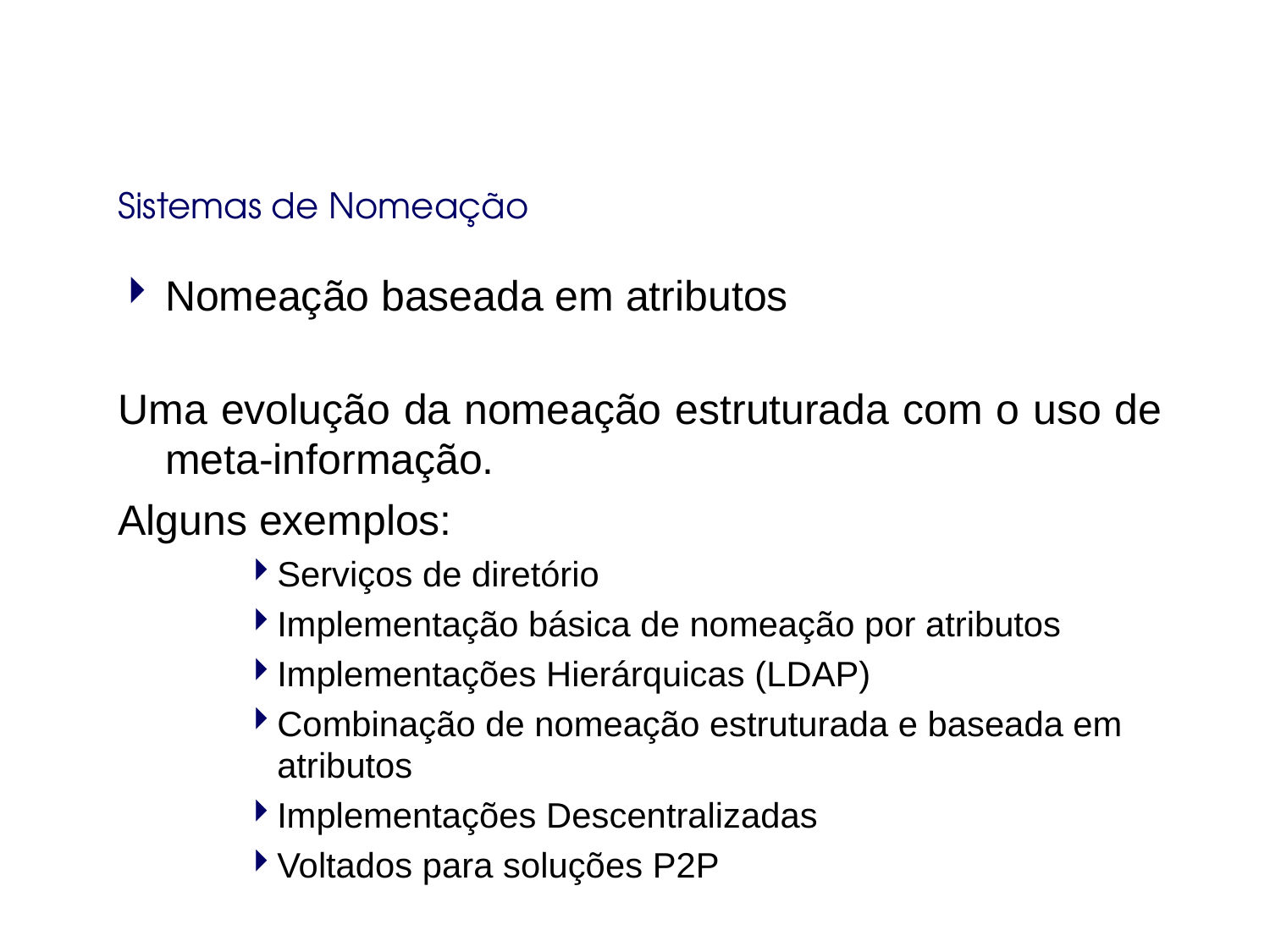

# Sistemas de Nomeação
Nomeação baseada em atributos

Uma evolução da nomeação estruturada com o uso de meta-informação.
Alguns exemplos:
Serviços de diretório
Implementação básica de nomeação por atributos
Implementações Hierárquicas (LDAP)
Combinação de nomeação estruturada e baseada em atributos
Implementações Descentralizadas
Voltados para soluções P2P